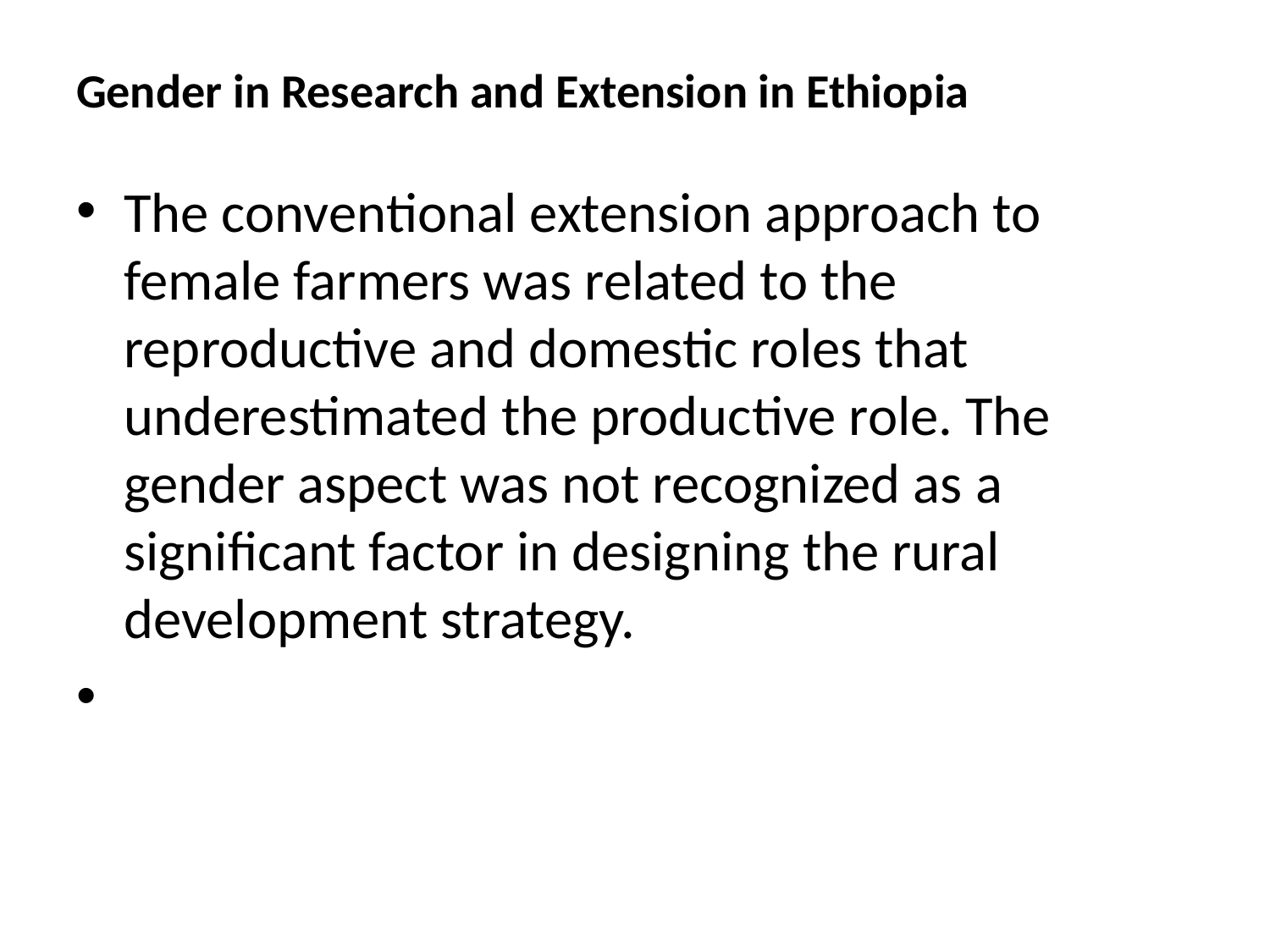

# Gender in Research and Extension in Ethiopia
The conventional extension approach to female farmers was related to the reproductive and domestic roles that underestimated the productive role. The gender aspect was not recognized as a significant factor in designing the rural development strategy.